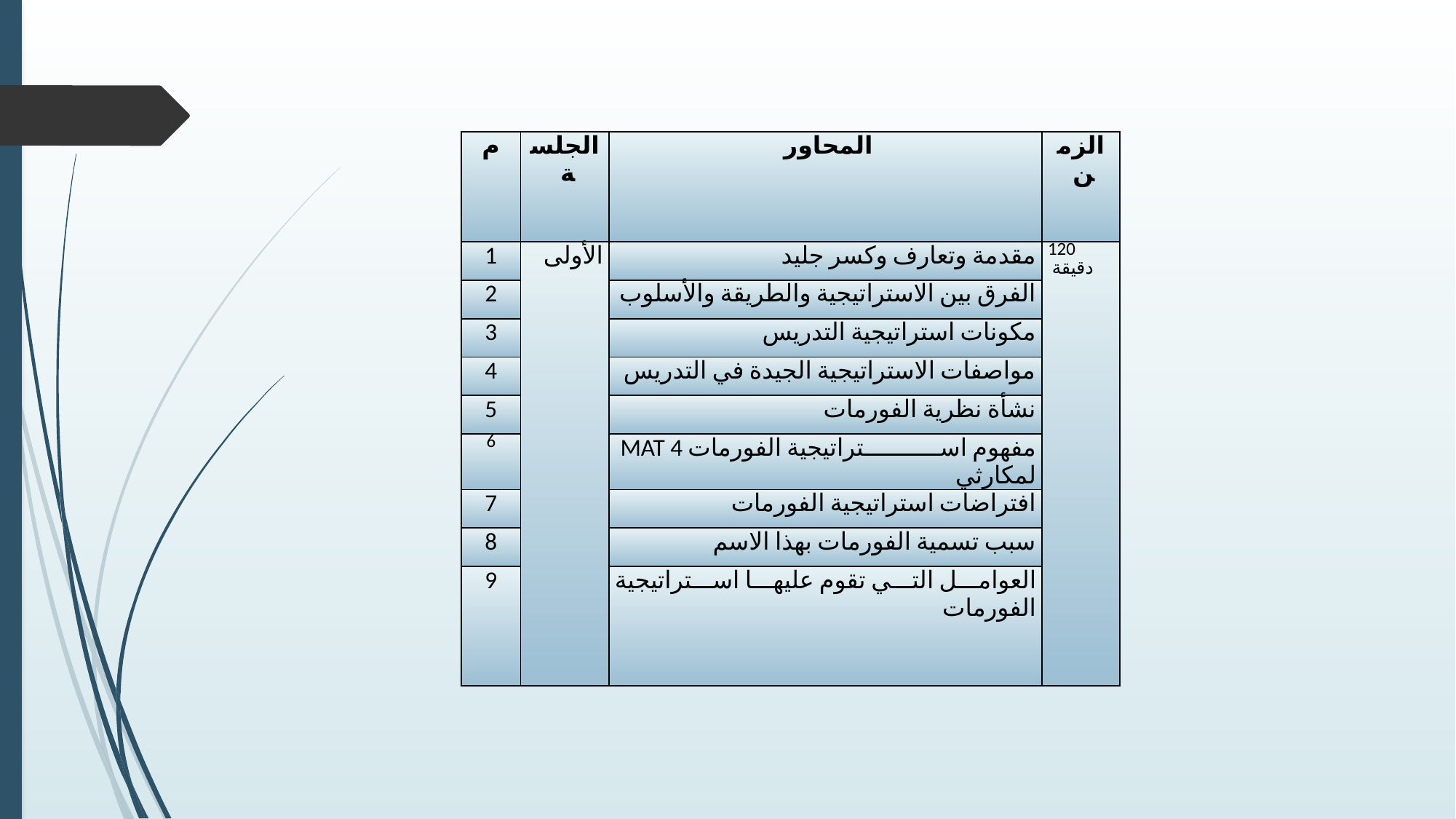

| م | الجلسة | المحاور | الزمن |
| --- | --- | --- | --- |
| 1 | الأولى | مقدمة وتعارف وكسر جليد | 120 دقيقة |
| 2 |  | الفرق بين الاستراتيجية والطريقة والأسلوب |  |
| 3 |  | مكونات استراتيجية التدريس |  |
| 4 |  | مواصفات الاستراتيجية الجيدة في التدريس |  |
| 5 |  | نشأة نظرية الفورمات |  |
| 6 |  | مفهوم استراتيجية الفورمات 4 MAT لمكارثي |  |
| 7 |  | افتراضات استراتيجية الفورمات |  |
| 8 |  | سبب تسمية الفورمات بهذا الاسم |  |
| 9 |  | العوامل التي تقوم عليها استراتيجية الفورمات |  |